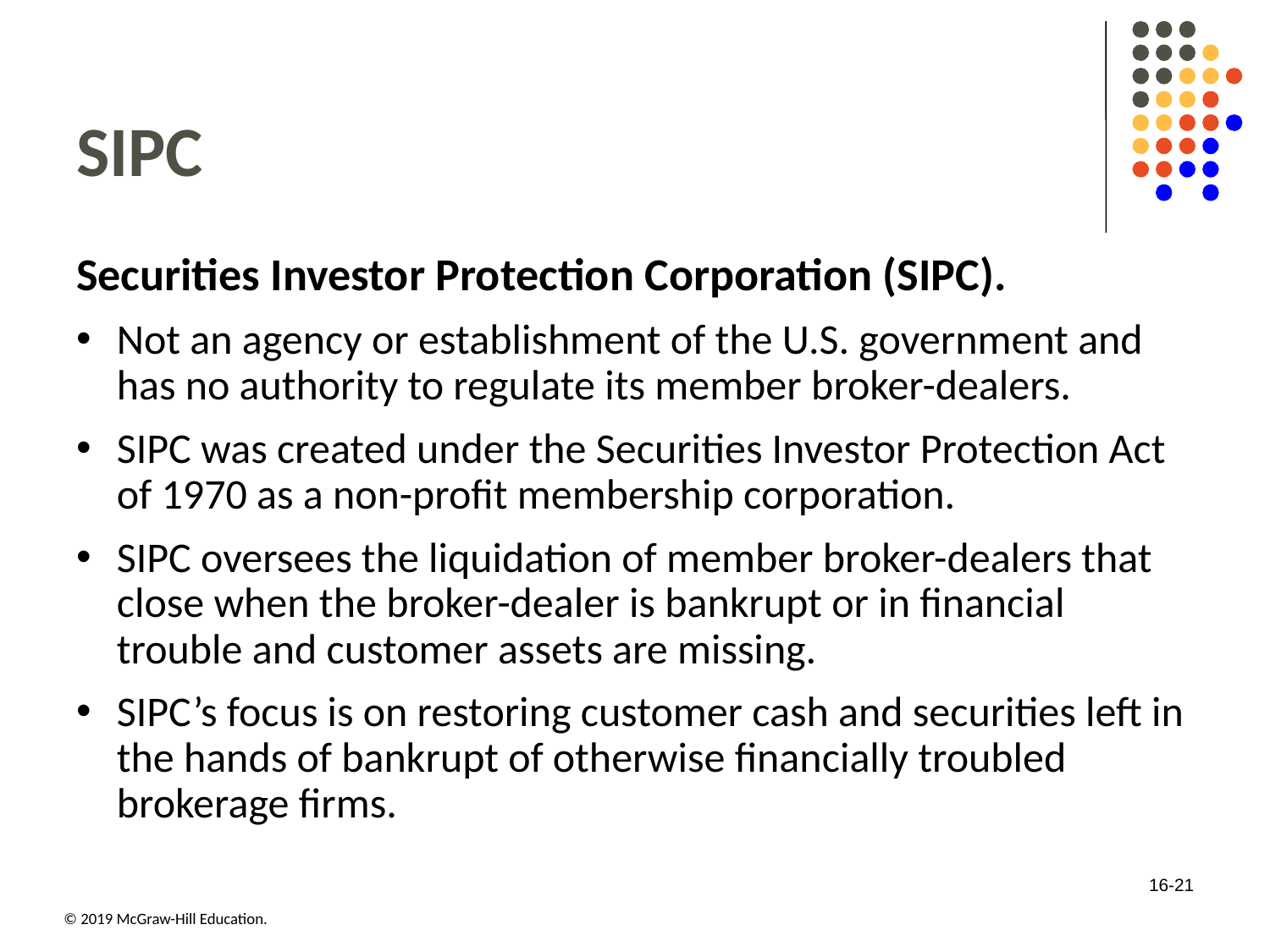

# SIPC
Securities Investor Protection Corporation (SIPC).
Not an agency or establishment of the U.S. government and has no authority to regulate its member broker-dealers.
SIPC was created under the Securities Investor Protection Act of 19 70 as a non-profit membership corporation.
SIPC oversees the liquidation of member broker-dealers that close when the broker-dealer is bankrupt or in financial trouble and customer assets are missing.
SIPC’s focus is on restoring customer cash and securities left in the hands of bankrupt of otherwise financially troubled brokerage firms.
16-21